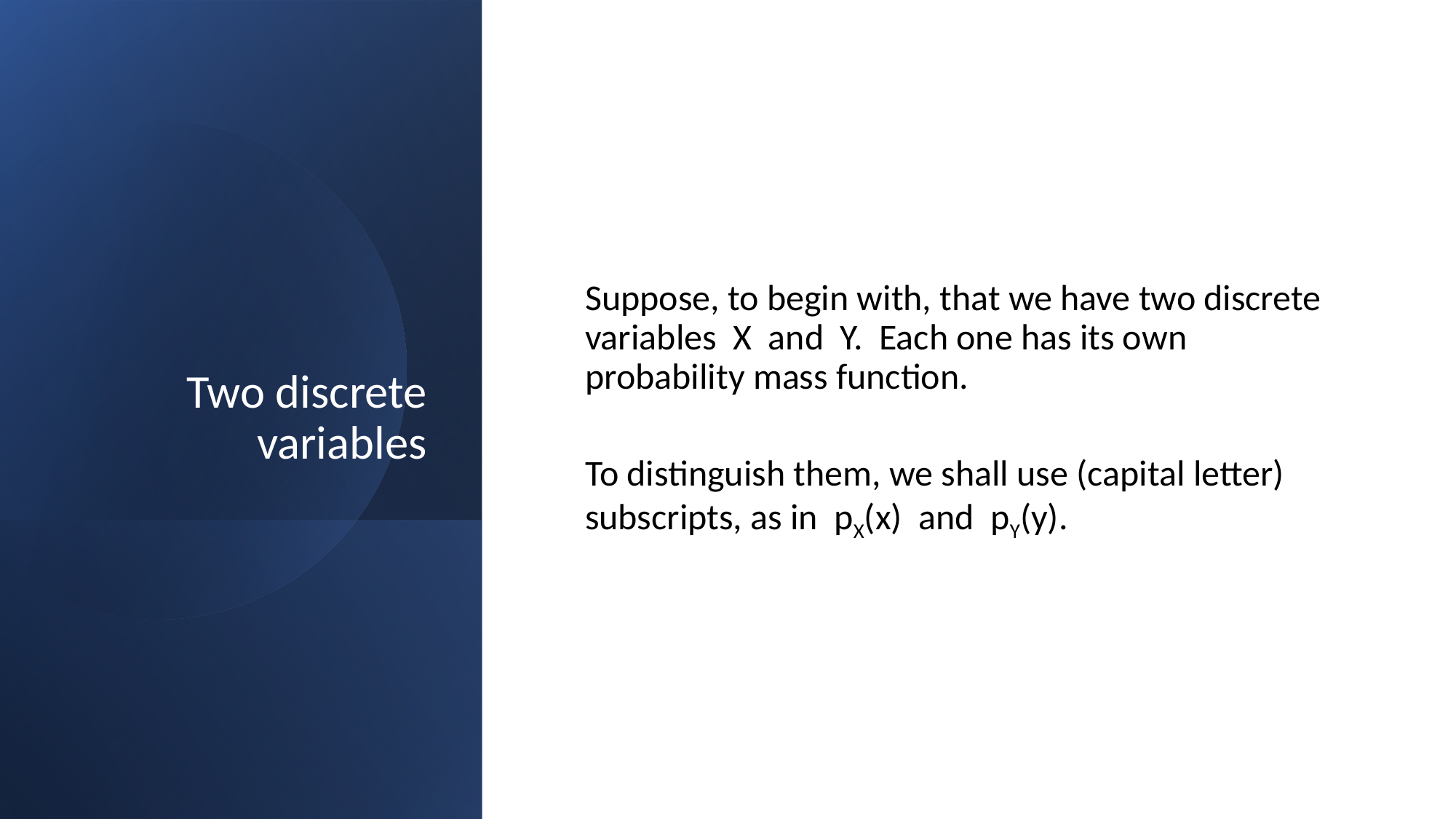

# Two discrete variables
Suppose, to begin with, that we have two discrete variables  X  and  Y.  Each one has its own probability mass function.

To distinguish them, we shall use (capital letter) subscripts, as in  pX(x)  and  pY(y).